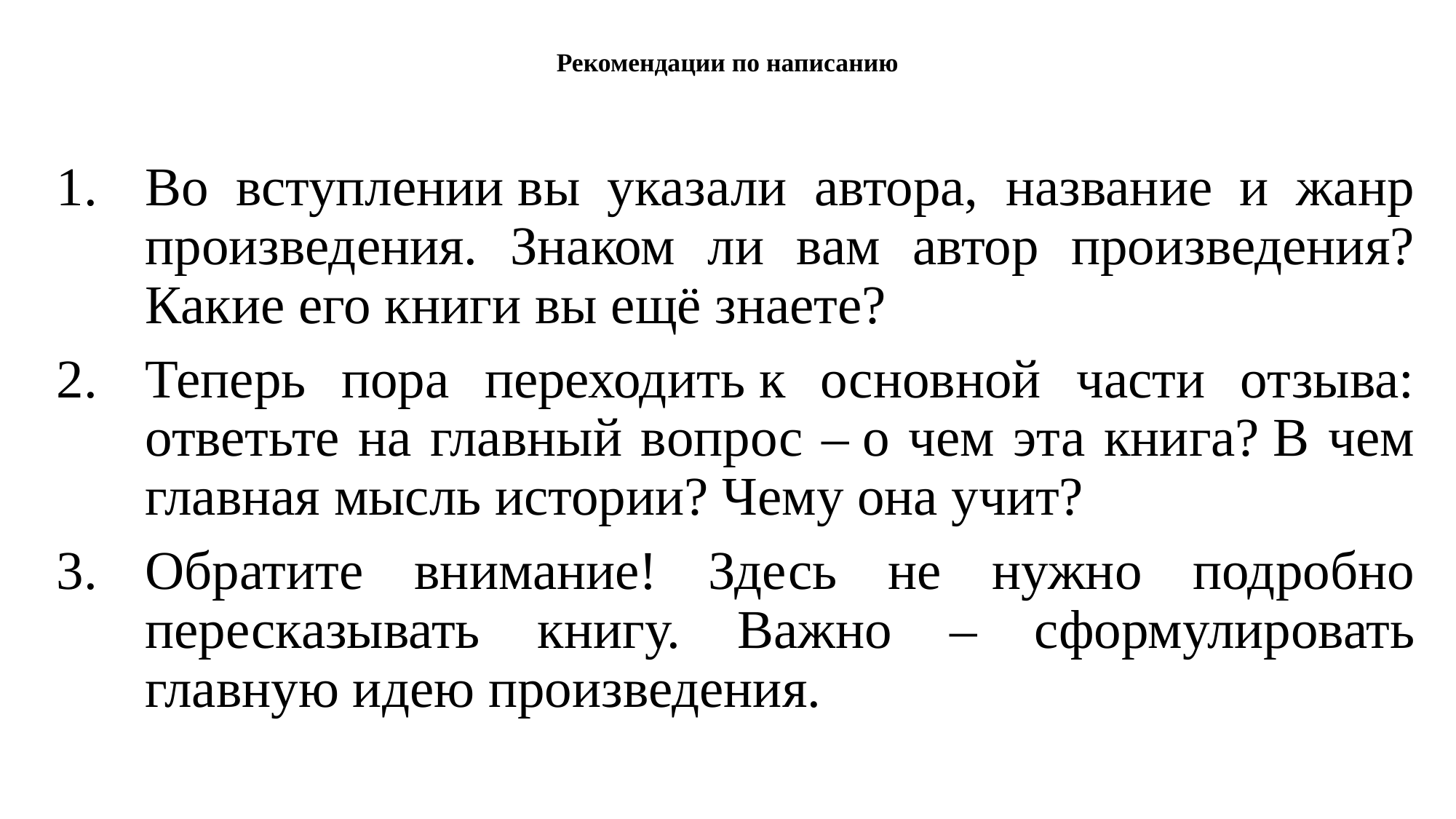

# Рекомендации по написанию
Во вступлении вы указали автора, название и жанр произведения. Знаком ли вам автор произведения? Какие его книги вы ещё знаете?
Теперь пора переходить к основной части отзыва: ответьте на главный вопрос – о чем эта книга? В чем главная мысль истории? Чему она учит?
Обратите внимание! Здесь не нужно подробно пересказывать книгу. Важно – сформулировать главную идею произведения.